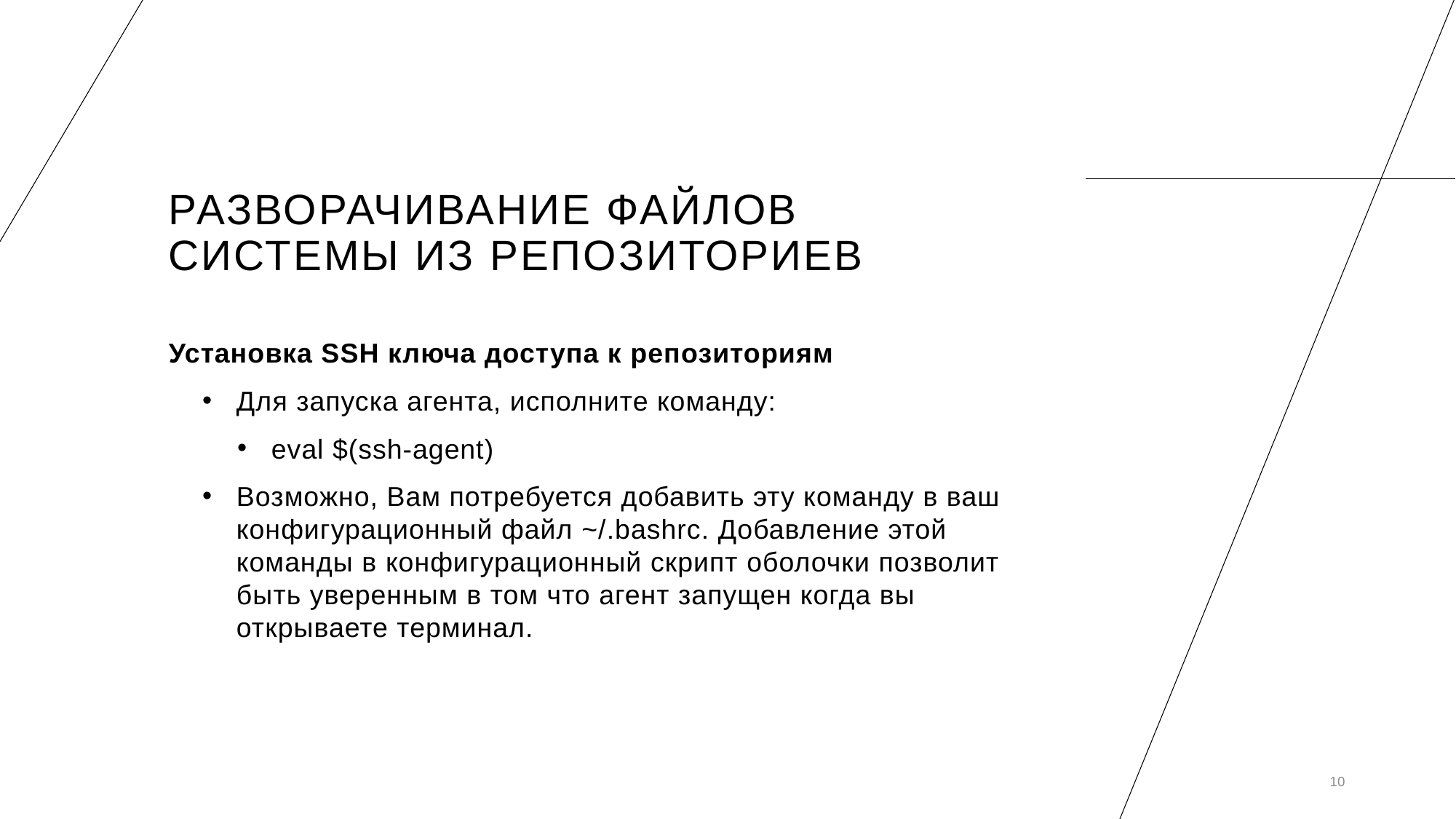

# Разворачивание файлов системы из репозиториев
Установка SSH ключа доступа к репозиториям
Для запуска агента, исполните команду:
eval $(ssh-agent)
Возможно, Вам потребуется добавить эту команду в ваш конфигурационный файл ~/.bashrc. Добавление этой команды в конфигурационный скрипт оболочки позволит быть уверенным в том что агент запущен когда вы открываете терминал.
10